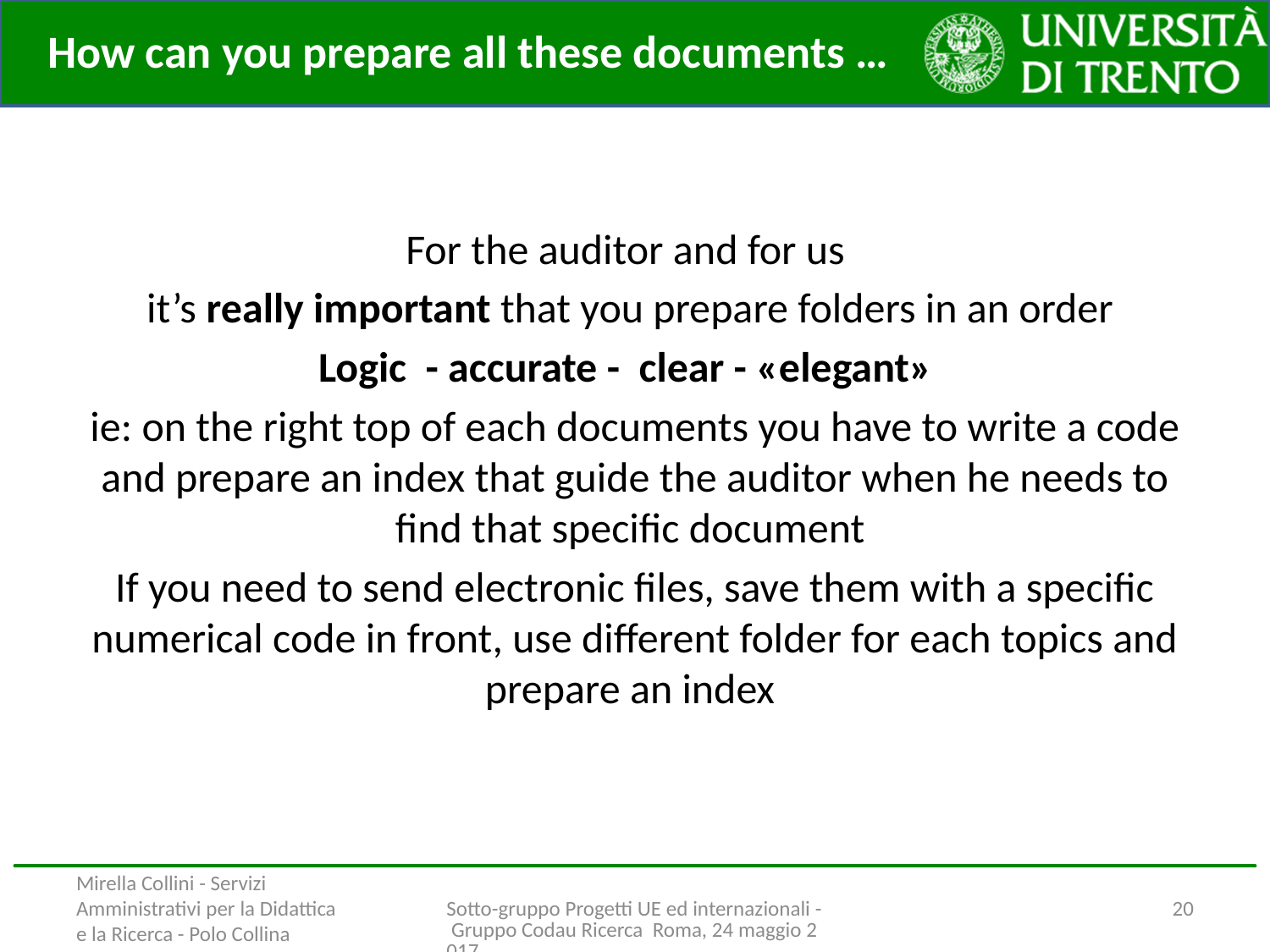

How can you prepare all these documents …

For the auditor and for us
it’s really important that you prepare folders in an order
Logic  - accurate -  clear - «elegant»
ie: on the right top of each documents you have to write a code and prepare an index that guide the auditor when he needs to find that specific document
If you need to send electronic files, save them with a specific numerical code in front, use different folder for each topics and prepare an index

Attenzione all’organizzazione della documentazione
Mirella Collini - Servizi Amministrativi per la Didattica e la Ricerca - Polo Collina
Sotto-gruppo Progetti UE ed internazionali - Gruppo Codau Ricerca  Roma, 24 maggio 2017
20